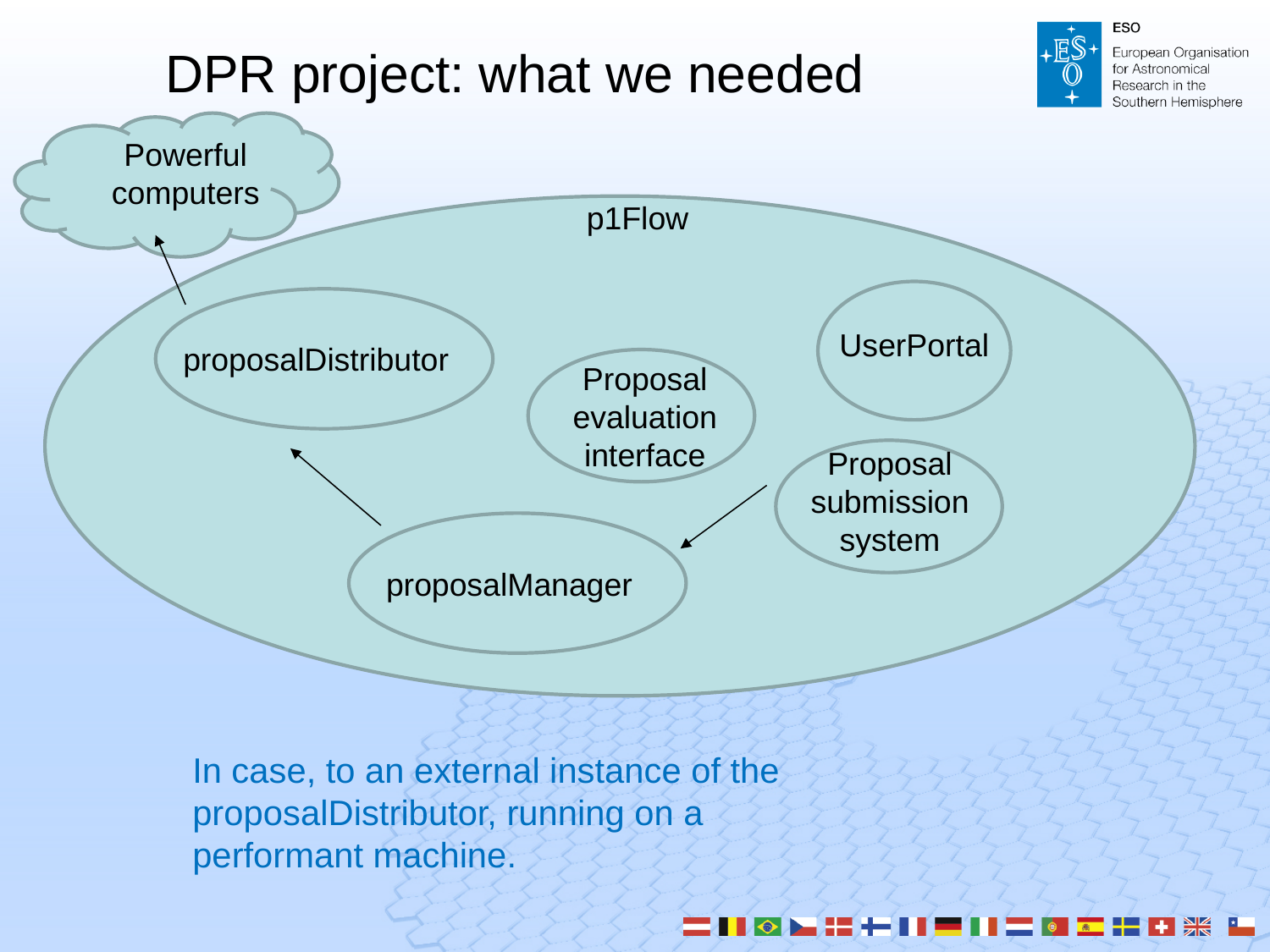

# DPR project: what we needed

Powerful computers
p1Flow

UserPortal

proposalDistributor

Proposal evaluation interface

Proposal submission system

proposalManager
In case, to an external instance of the proposalDistributor, running on a performant machine.